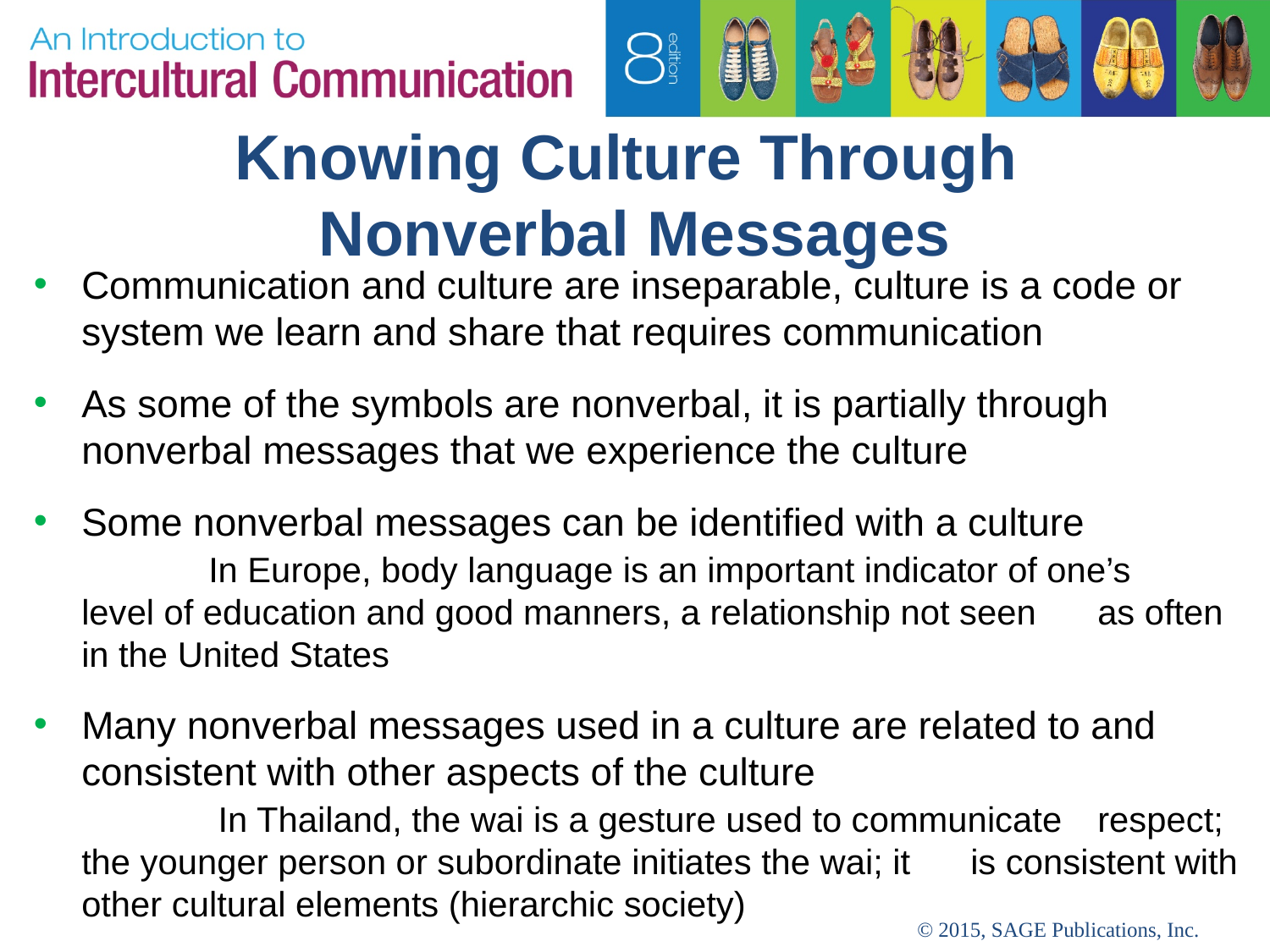

# Knowing Culture Through Nonverbal Messages
Communication and culture are inseparable, culture is a code or system we learn and share that requires communication

As some of the symbols are nonverbal, it is partially through nonverbal messages that we experience the culture

Some nonverbal messages can be identified with a culture
		In Europe, body language is an important indicator of one’s 	level of education and good manners, a relationship not seen 	as often in the United States

Many nonverbal messages used in a culture are related to and consistent with other aspects of the culture
		 In Thailand, the wai is a gesture used to communicate 	respect; the younger person or subordinate initiates the wai; it 	is consistent with other cultural elements (hierarchic society)
© 2015, SAGE Publications, Inc.